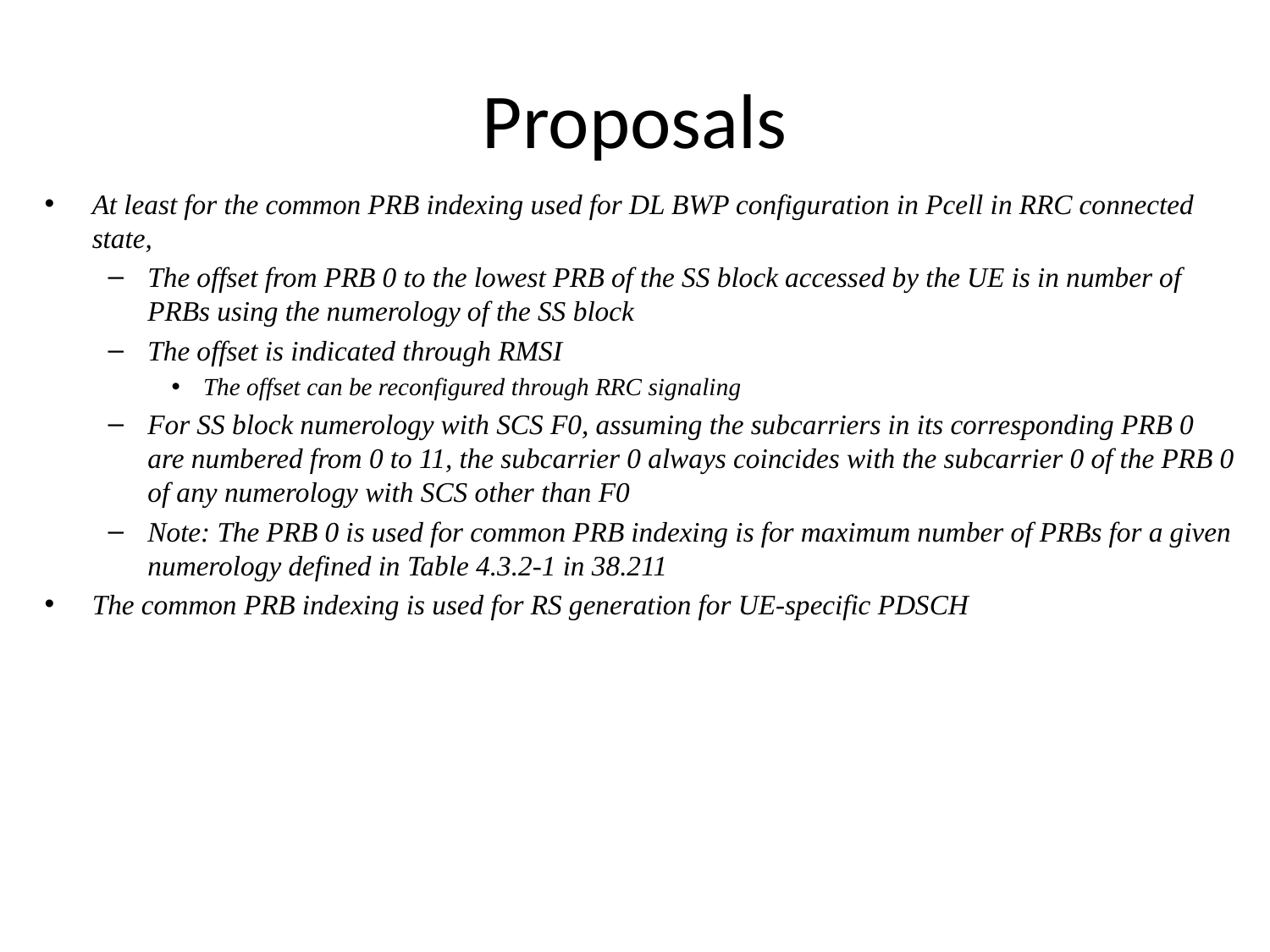

# Proposals
At least for the common PRB indexing used for DL BWP configuration in Pcell in RRC connected state,
The offset from PRB 0 to the lowest PRB of the SS block accessed by the UE is in number of PRBs using the numerology of the SS block
The offset is indicated through RMSI
The offset can be reconfigured through RRC signaling
For SS block numerology with SCS F0, assuming the subcarriers in its corresponding PRB 0 are numbered from 0 to 11, the subcarrier 0 always coincides with the subcarrier 0 of the PRB 0 of any numerology with SCS other than F0
Note: The PRB 0 is used for common PRB indexing is for maximum number of PRBs for a given numerology defined in Table 4.3.2-1 in 38.211
The common PRB indexing is used for RS generation for UE-specific PDSCH